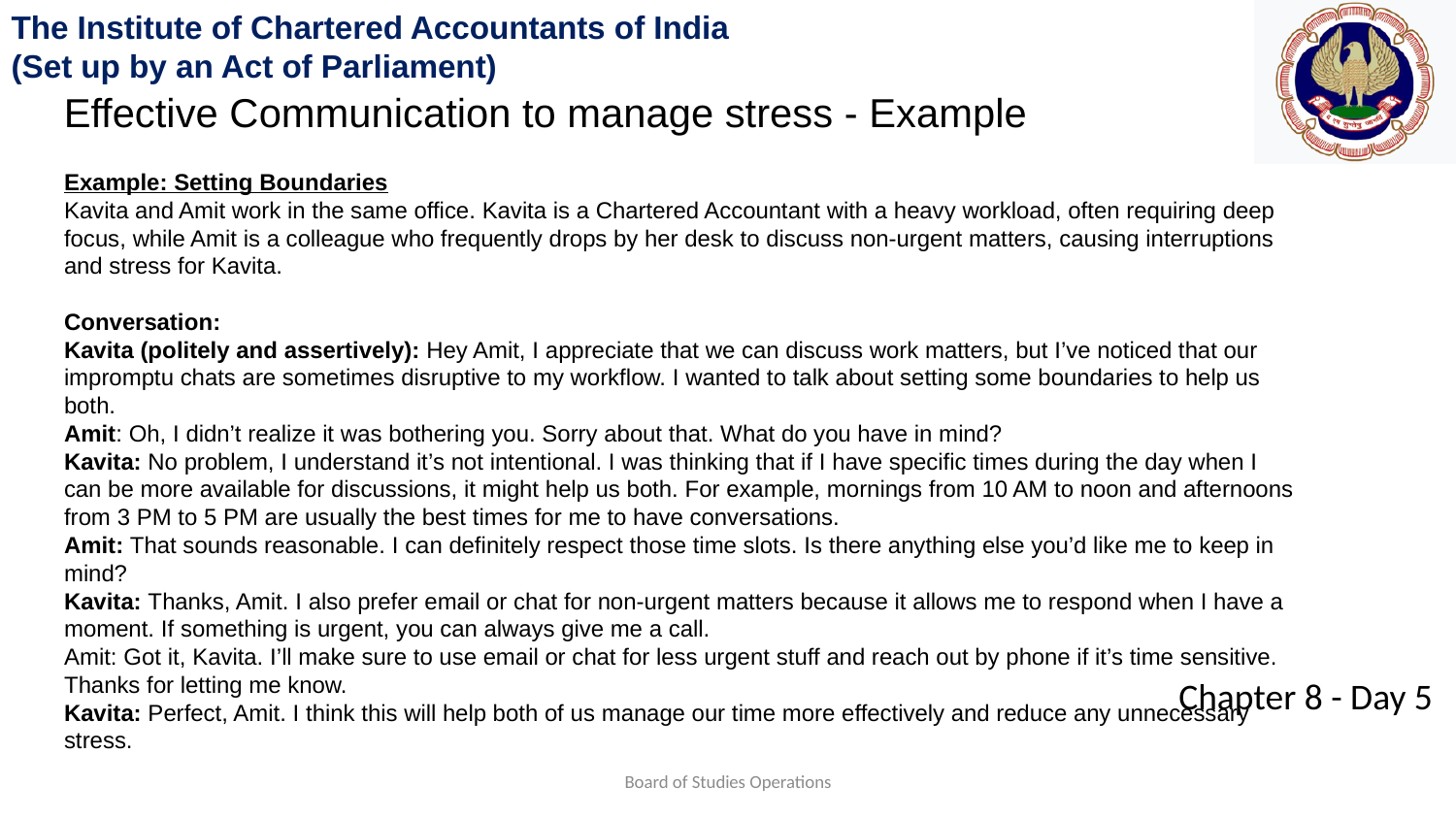

Effective Communication to manage stress - Example
Example: Setting Boundaries
Kavita and Amit work in the same office. Kavita is a Chartered Accountant with a heavy workload, often requiring deep focus, while Amit is a colleague who frequently drops by her desk to discuss non-urgent matters, causing interruptions and stress for Kavita.

Conversation:
Kavita (politely and assertively): Hey Amit, I appreciate that we can discuss work matters, but I’ve noticed that our impromptu chats are sometimes disruptive to my workflow. I wanted to talk about setting some boundaries to help us both.
Amit: Oh, I didn’t realize it was bothering you. Sorry about that. What do you have in mind?
Kavita: No problem, I understand it’s not intentional. I was thinking that if I have specific times during the day when I can be more available for discussions, it might help us both. For example, mornings from 10 AM to noon and afternoons from 3 PM to 5 PM are usually the best times for me to have conversations.
Amit: That sounds reasonable. I can definitely respect those time slots. Is there anything else you’d like me to keep in mind?
Kavita: Thanks, Amit. I also prefer email or chat for non-urgent matters because it allows me to respond when I have a moment. If something is urgent, you can always give me a call.
Amit: Got it, Kavita. I’ll make sure to use email or chat for less urgent stuff and reach out by phone if it’s time sensitive. Thanks for letting me know.
Kavita: Perfect, Amit. I think this will help both of us manage our time more effectively and reduce any unnecessary stress.
Board of Studies Operations